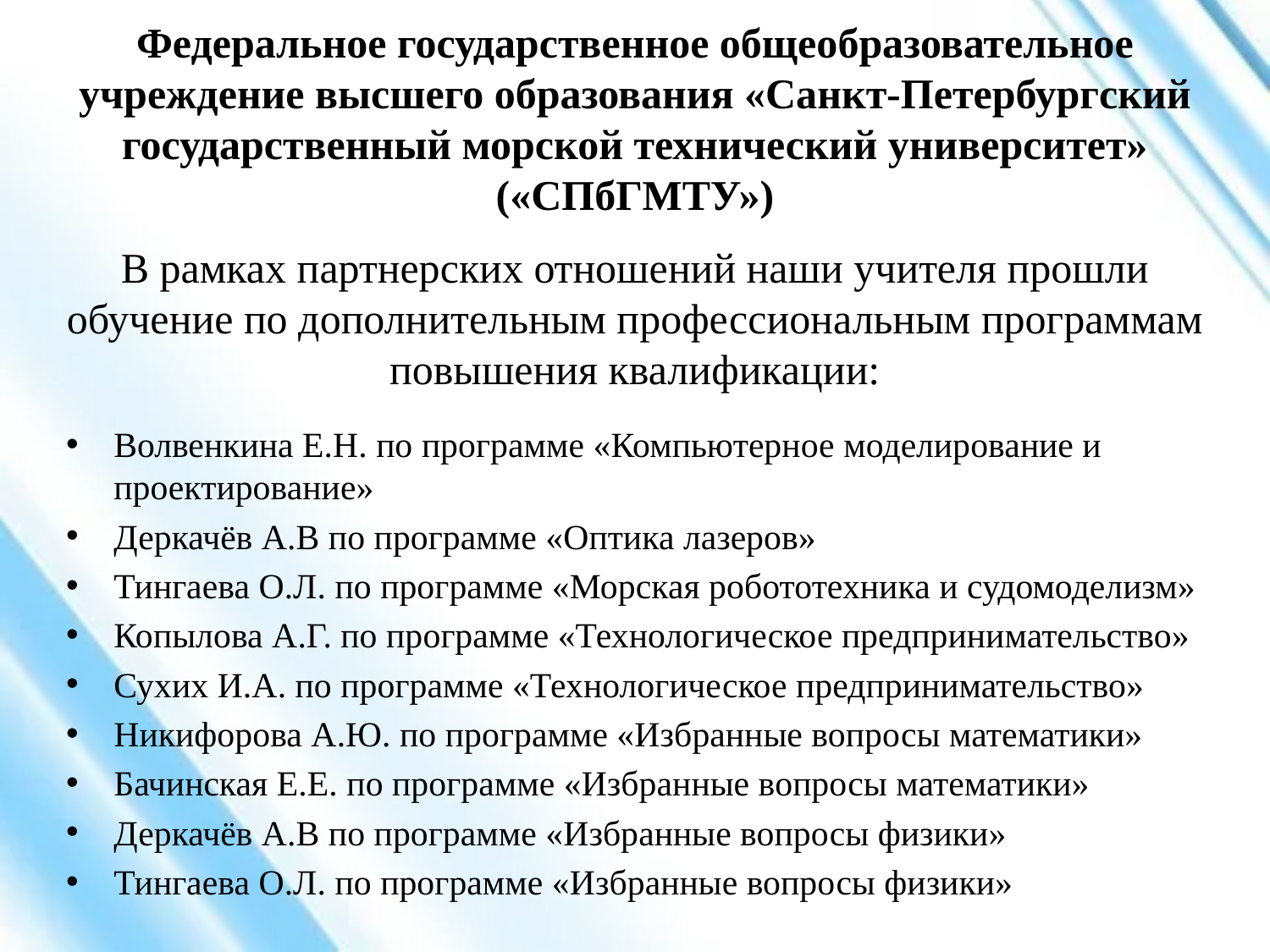

# Федеральное государственное общеобразовательное учреждение высшего образования «Санкт-Петербургский государственный морской технический университет» («СПбГМТУ»)
В рамках партнерских отношений наши учителя прошли обучение по дополнительным профессиональным программам повышения квалификации:

Волвенкина Е.Н. по программе «Компьютерное моделирование и проектирование»
Деркачёв А.В по программе «Оптика лазеров»
Тингаева О.Л. по программе «Морская робототехника и судомоделизм»
Копылова А.Г. по программе «Технологическое предпринимательство»
Сухих И.А. по программе «Технологическое предпринимательство»
Никифорова А.Ю. по программе «Избранные вопросы математики»
Бачинская Е.Е. по программе «Избранные вопросы математики»
Деркачёв А.В по программе «Избранные вопросы физики»
Тингаева О.Л. по программе «Избранные вопросы физики»